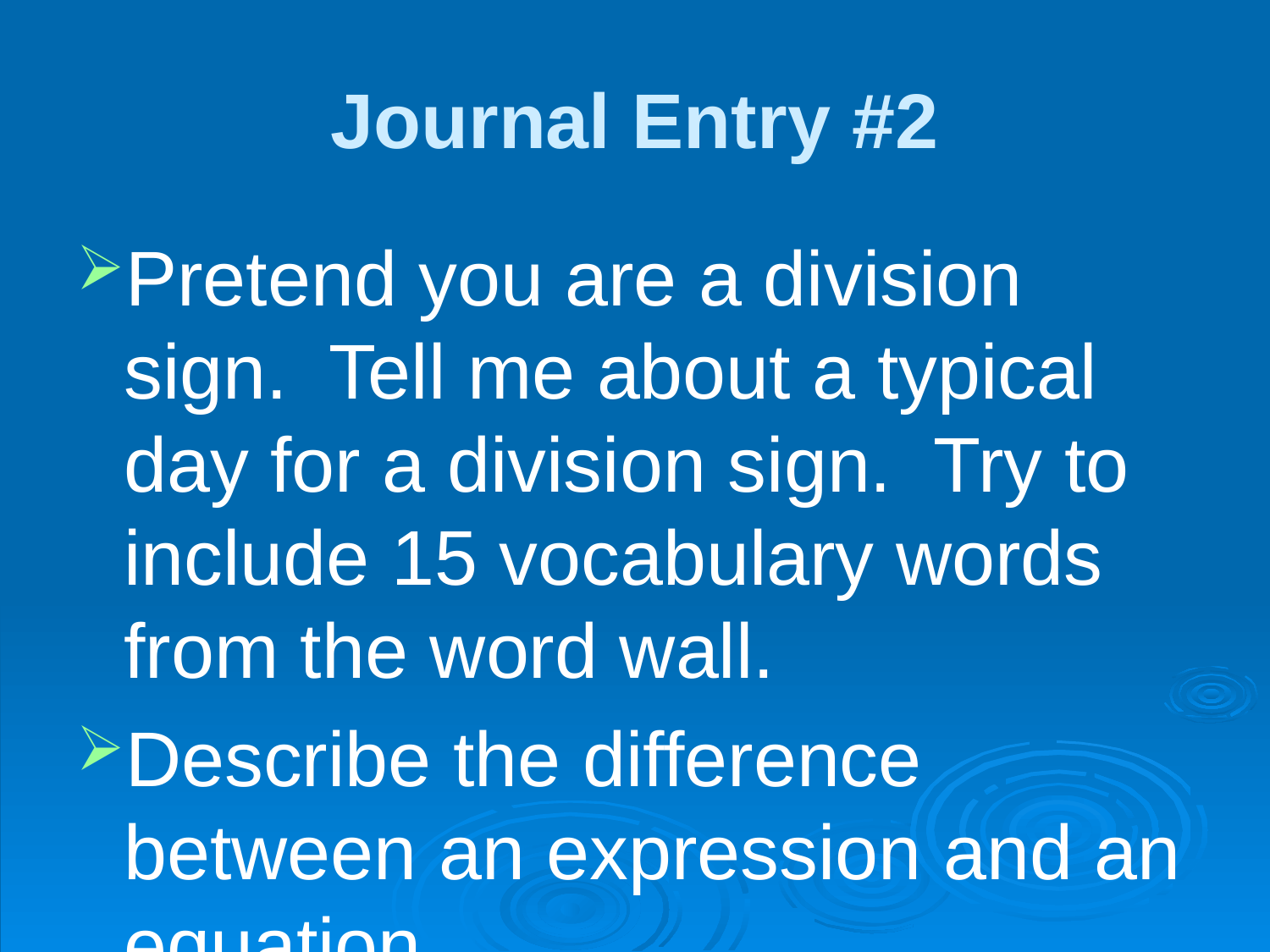

# Journal Entry #2
Pretend you are a division sign.  Tell me about a typical day for a division sign.  Try to include 15 vocabulary words from the word wall.
Describe the difference between an expression and an equation.